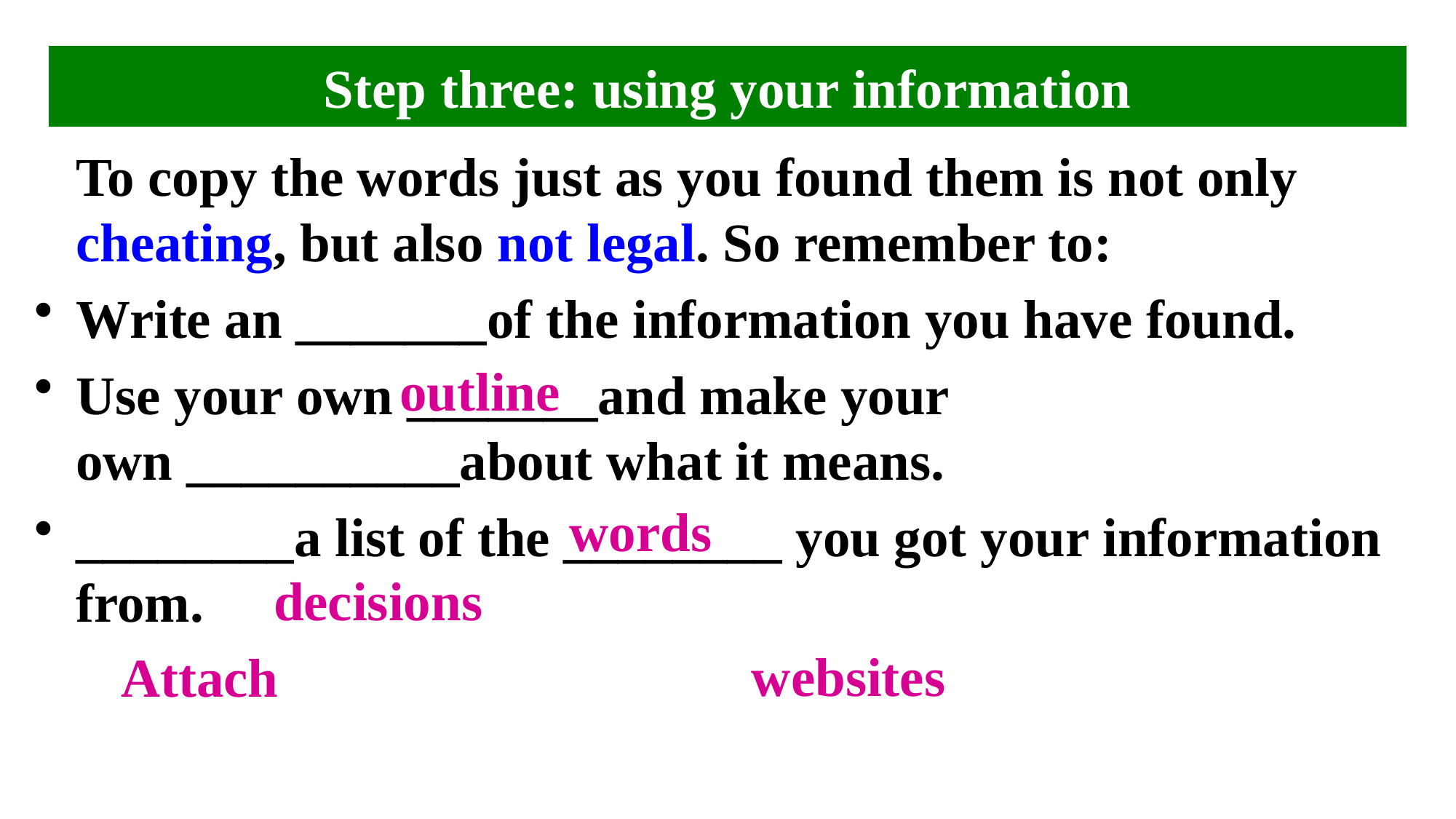

Step three: using your information
   To copy the words just as you found them is not only cheating, but also not legal. So remember to:
Write an _______of the information you have found.
Use your own _______and make your
own __________about what it means.
________a list of the ________ you got your information from.
outline
words
decisions
websites
Attach